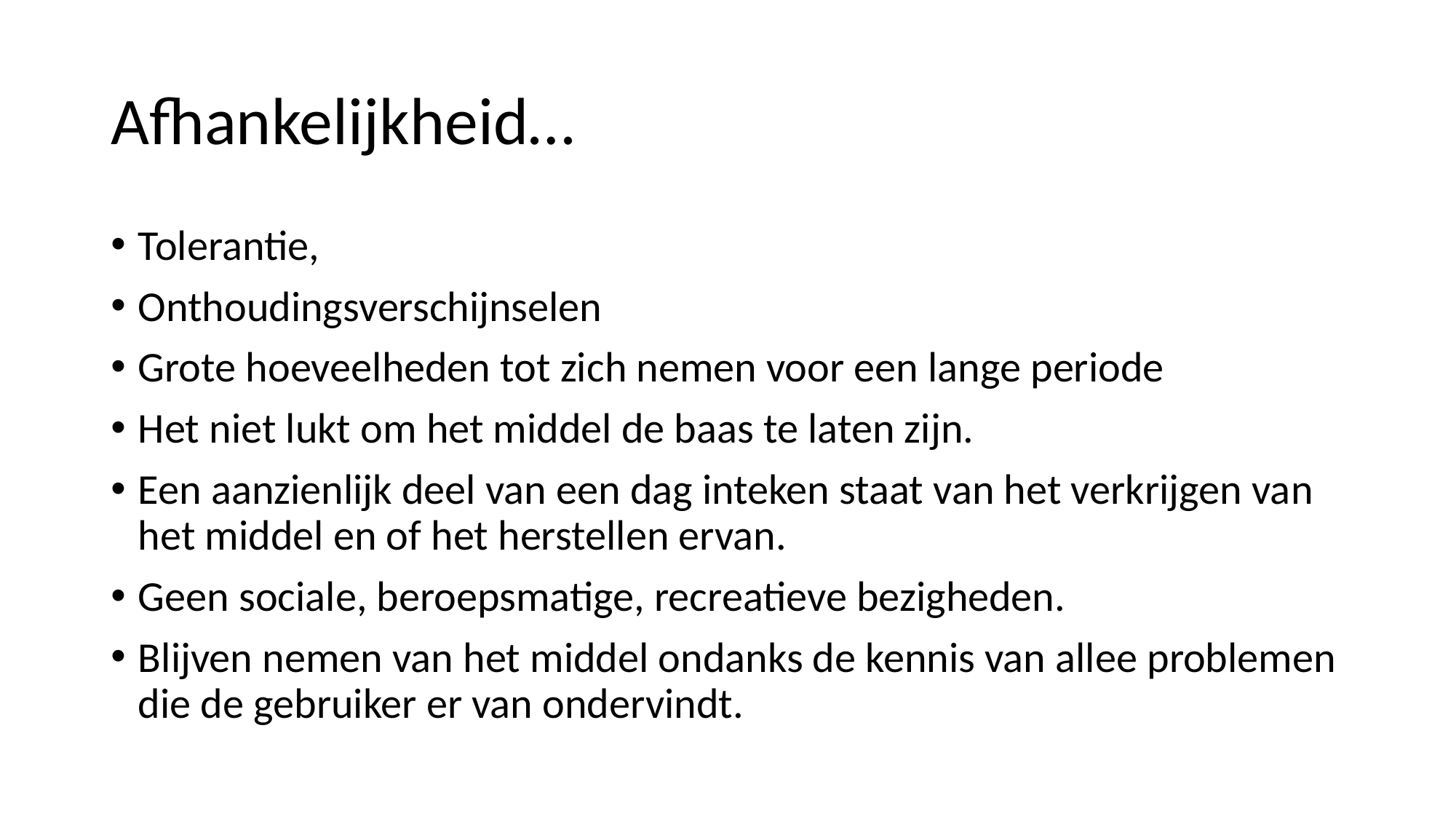

# Afhankelijkheid…
Tolerantie,
Onthoudingsverschijnselen
Grote hoeveelheden tot zich nemen voor een lange periode
Het niet lukt om het middel de baas te laten zijn.
Een aanzienlijk deel van een dag inteken staat van het verkrijgen van het middel en of het herstellen ervan.
Geen sociale, beroepsmatige, recreatieve bezigheden.
Blijven nemen van het middel ondanks de kennis van allee problemen die de gebruiker er van ondervindt.